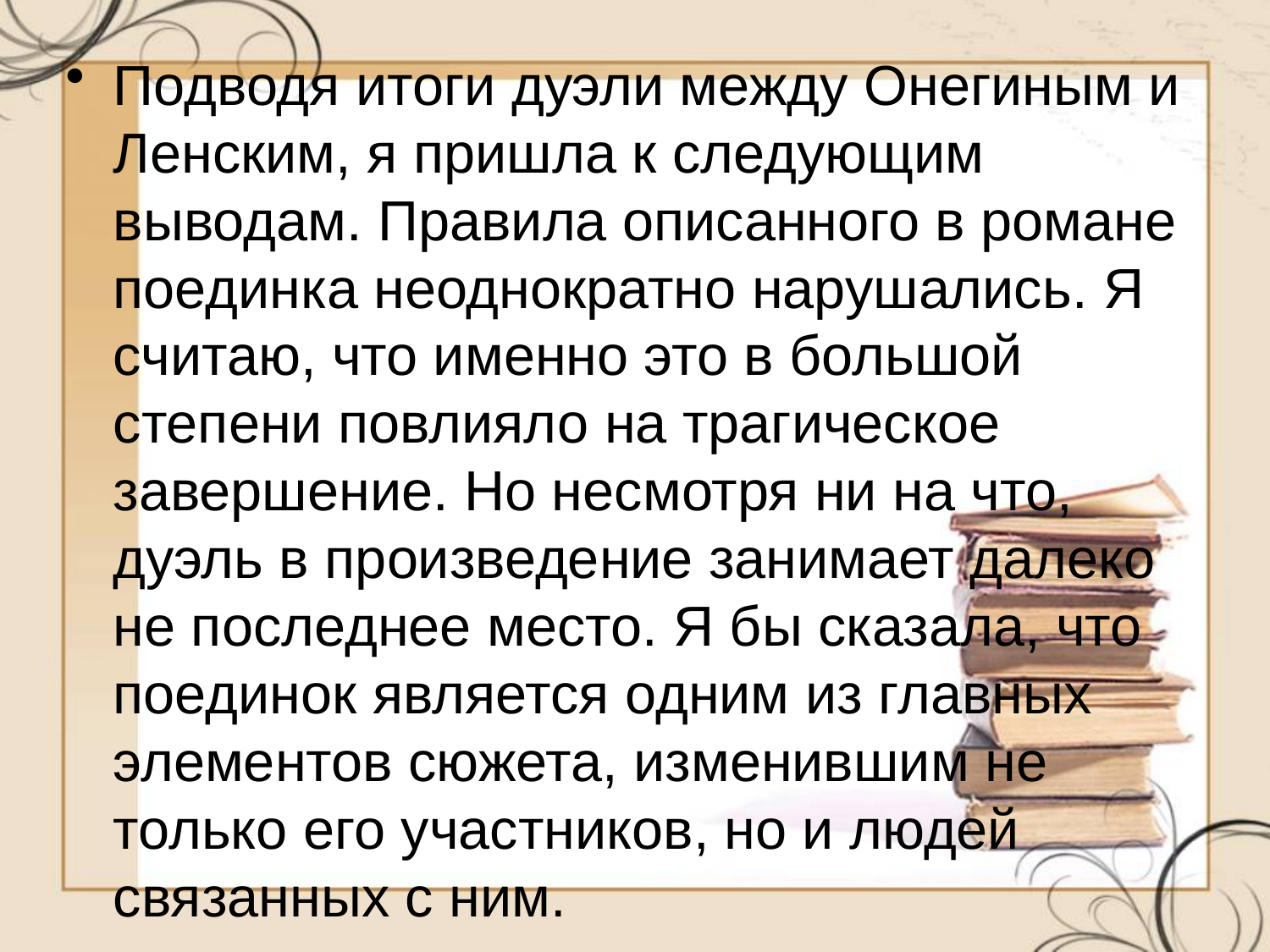

Подводя итоги дуэли между Онегиным и Ленским, я пришла к следующим выводам. Правила описанного в романе поединка неоднократно нарушались. Я считаю, что именно это в большой степени повлияло на трагическое завершение. Но несмотря ни на что, дуэль в произведение занимает далеко не последнее место. Я бы сказала, что поединок является одним из главных элементов сюжета, изменившим не только его участников, но и людей связанных с ним.